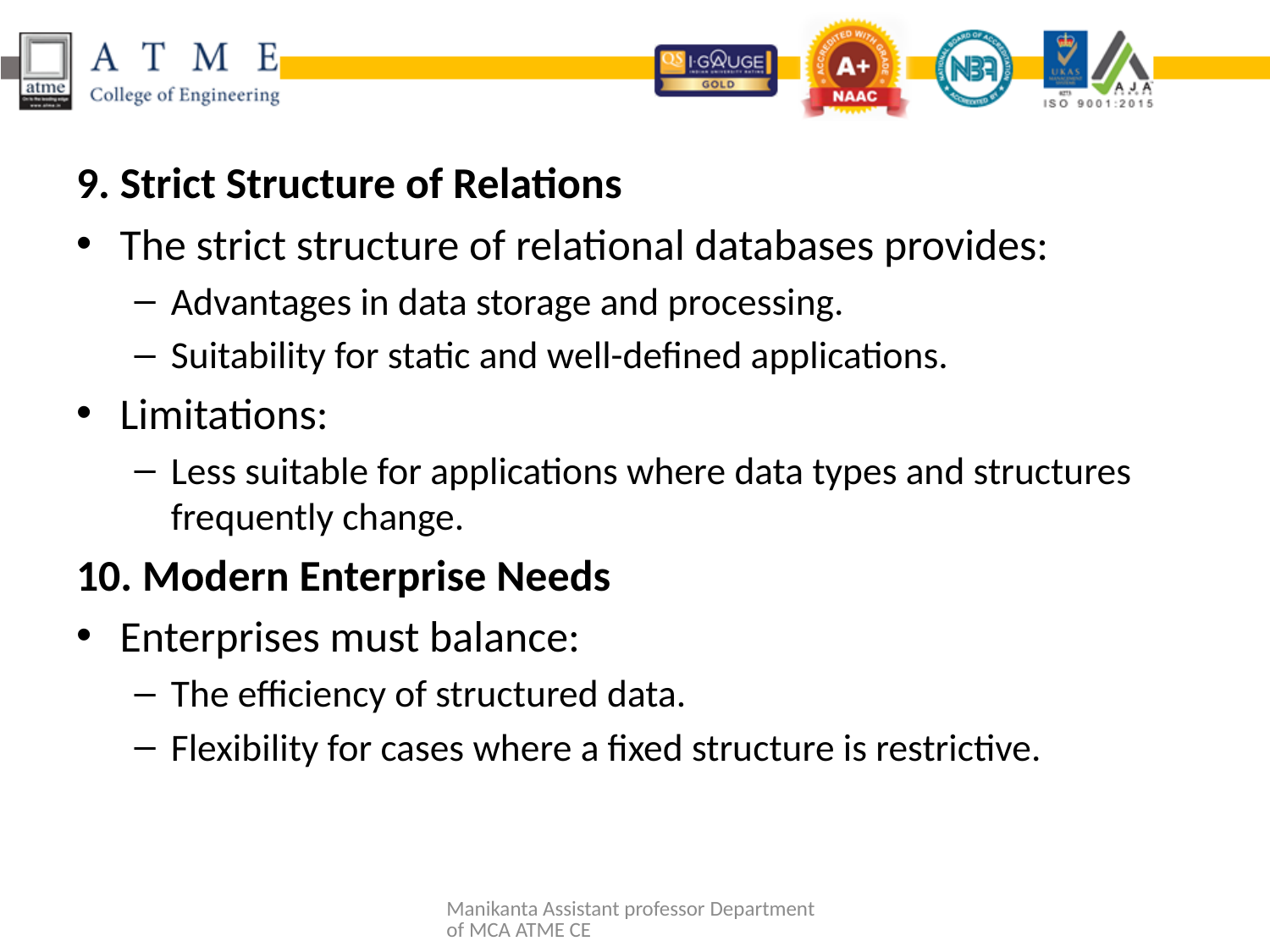

9. Strict Structure of Relations
The strict structure of relational databases provides:
Advantages in data storage and processing.
Suitability for static and well-defined applications.
Limitations:
Less suitable for applications where data types and structures frequently change.
10. Modern Enterprise Needs
Enterprises must balance:
The efficiency of structured data.
Flexibility for cases where a fixed structure is restrictive.

Manikanta Assistant professor Department of MCA ATME CE